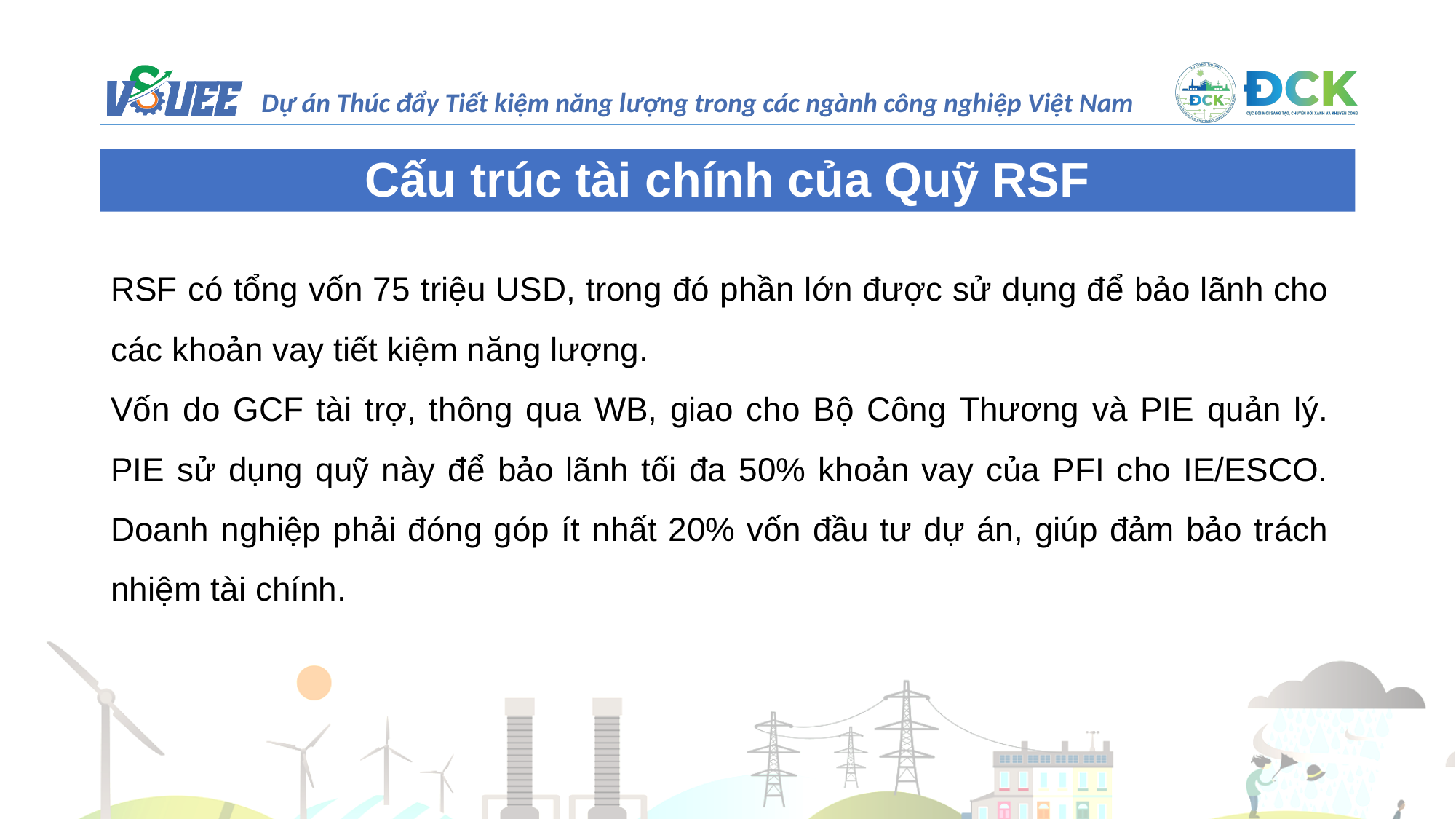

Cấu trúc tài chính của Quỹ RSF
RSF có tổng vốn 75 triệu USD, trong đó phần lớn được sử dụng để bảo lãnh cho các khoản vay tiết kiệm năng lượng.
Vốn do GCF tài trợ, thông qua WB, giao cho Bộ Công Thương và PIE quản lý.
PIE sử dụng quỹ này để bảo lãnh tối đa 50% khoản vay của PFI cho IE/ESCO.
Doanh nghiệp phải đóng góp ít nhất 20% vốn đầu tư dự án, giúp đảm bảo trách nhiệm tài chính.